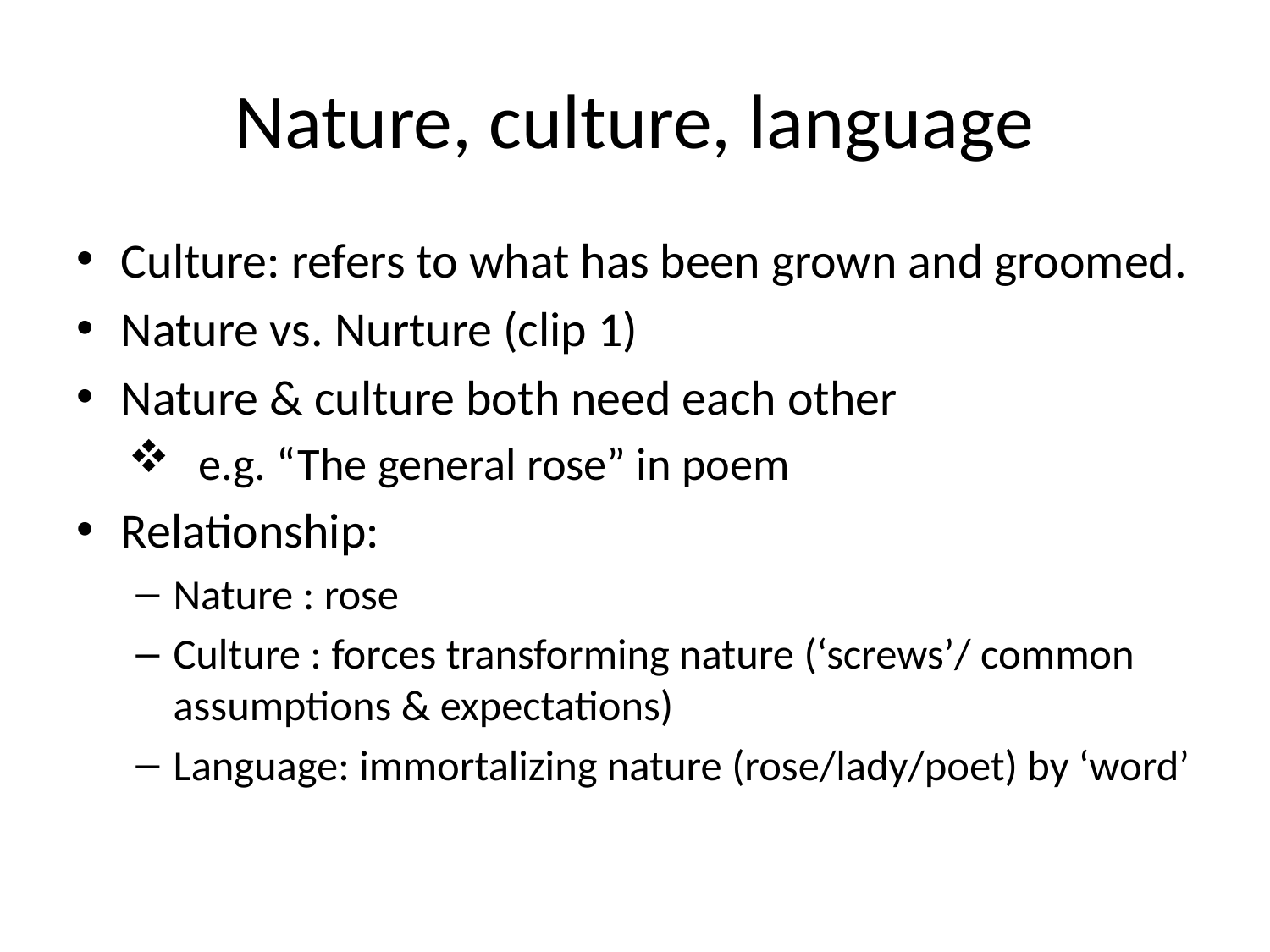

# Nature, culture, language
Culture: refers to what has been grown and groomed.
Nature vs. Nurture (clip 1)
Nature & culture both need each other
 e.g. “The general rose” in poem
Relationship:
Nature : rose
Culture : forces transforming nature (‘screws’/ common assumptions & expectations)
Language: immortalizing nature (rose/lady/poet) by ‘word’